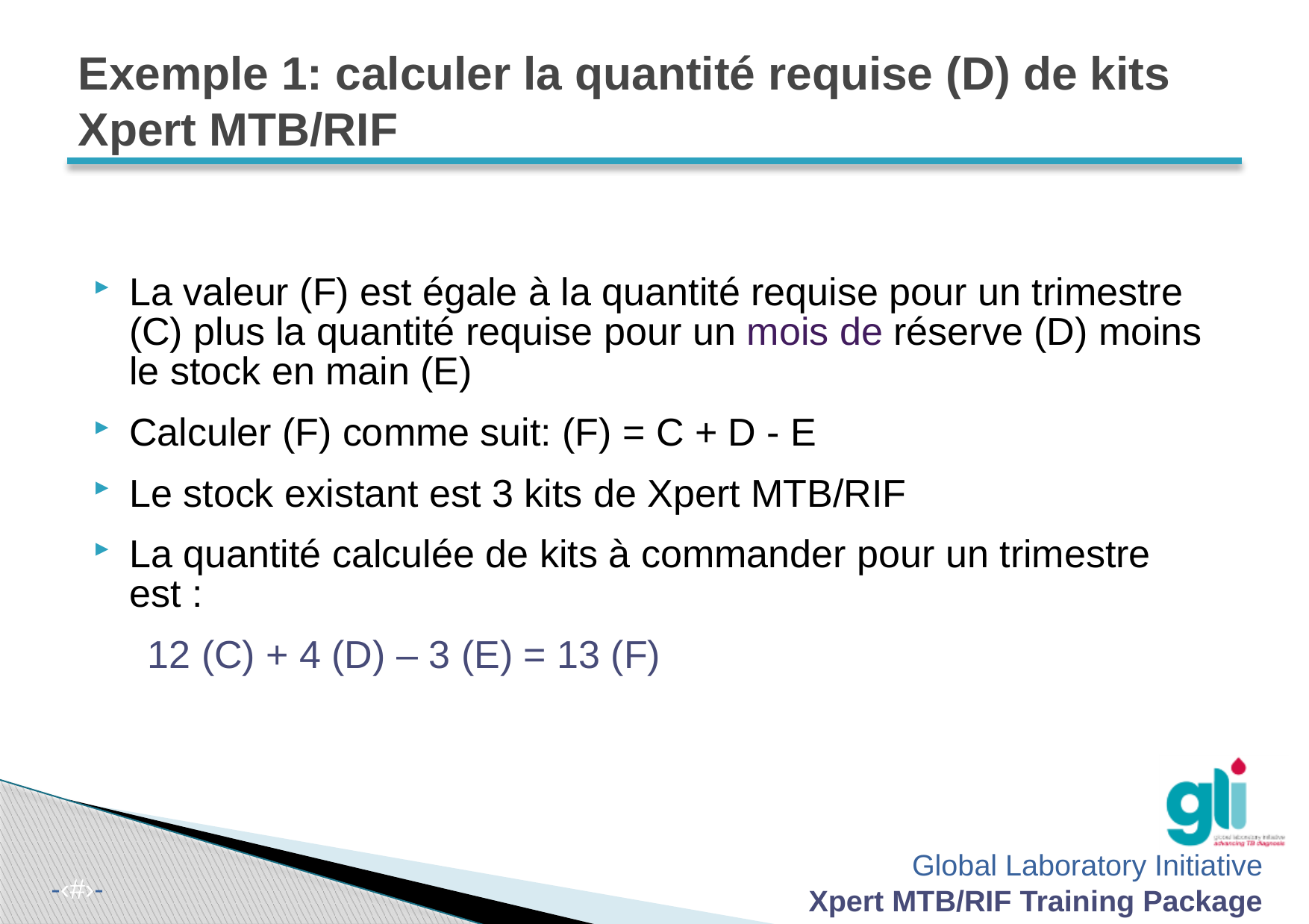

# Exemple 1: calculer la quantité requise (D) de kits Xpert MTB/RIF

La valeur (F) est égale à la quantité requise pour un trimestre (C) plus la quantité requise pour un mois de réserve (D) moins le stock en main (E)
Calculer (F) comme suit: (F) = C + D - E
Le stock existant est 3 kits de Xpert MTB/RIF
La quantité calculée de kits à commander pour un trimestre est :
     12 (C) + 4 (D) – 3 (E) = 13 (F)